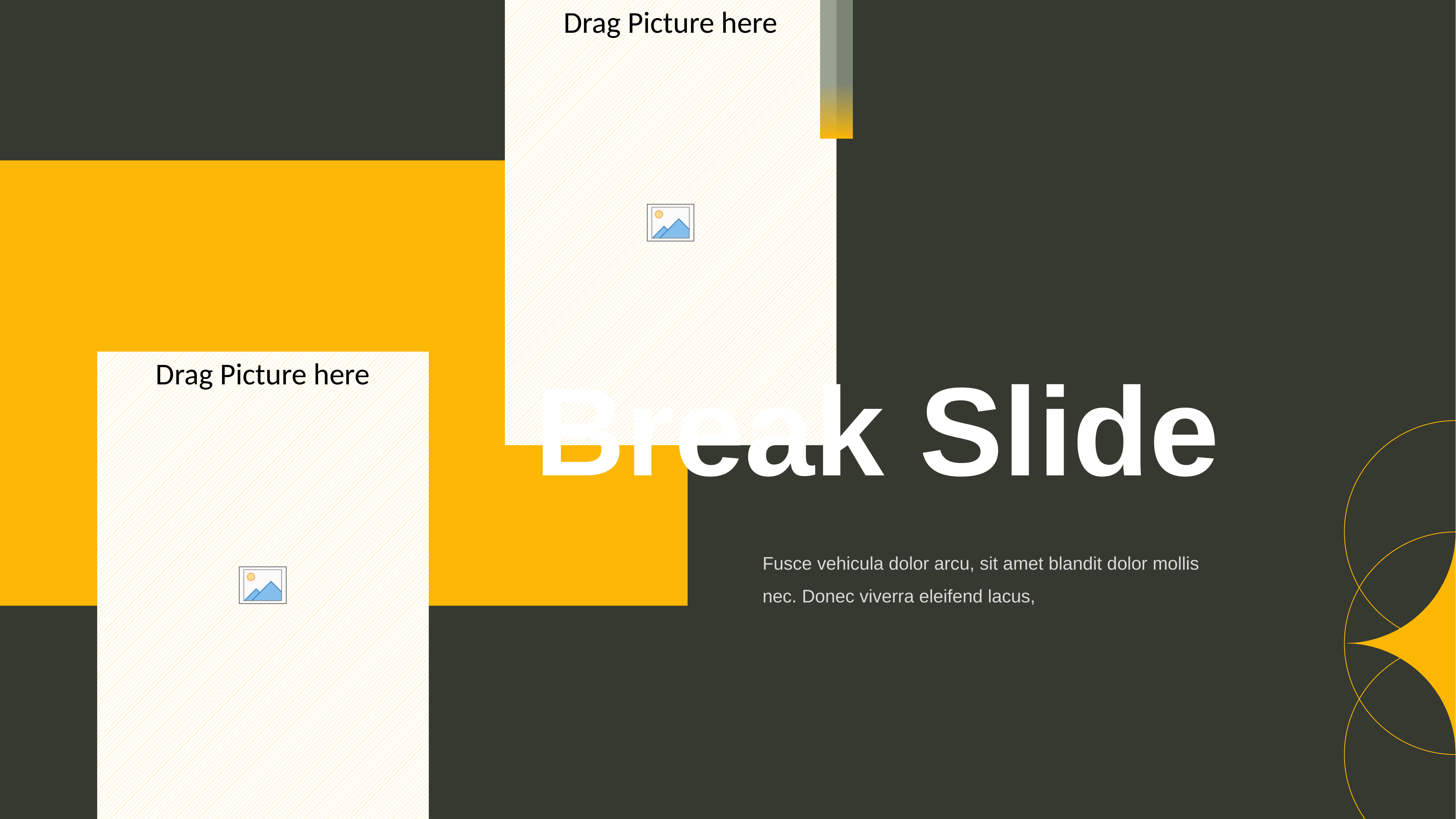

Break Slide

Fusce vehicula dolor arcu, sit amet blandit dolor mollis nec. Donec viverra eleifend lacus,